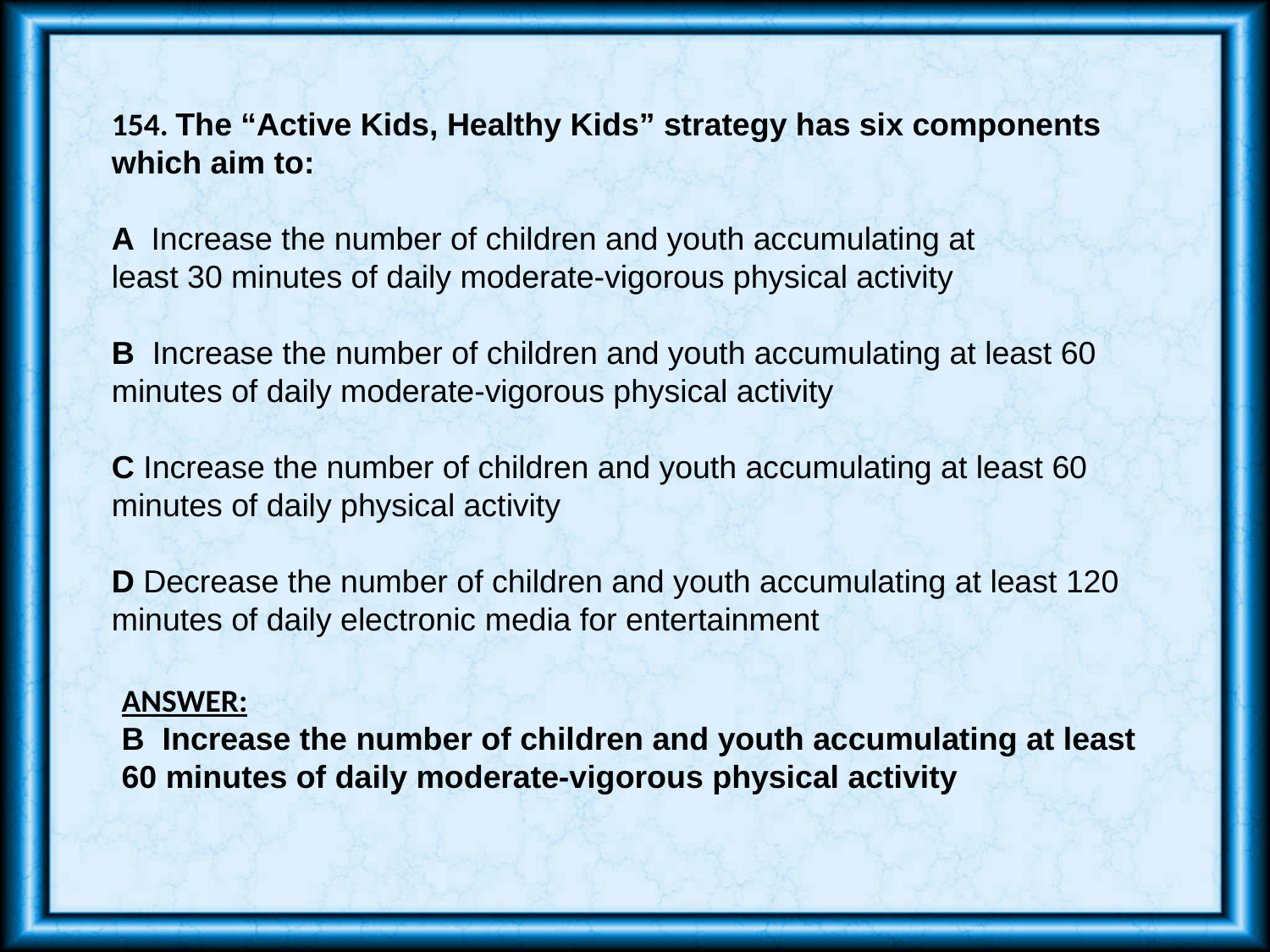

154. The “Active Kids, Healthy Kids” strategy has six components which aim to:

A  Increase the number of children and youth accumulating at
least 30 minutes of daily moderate-vigorous physical activity

B  Increase the number of children and youth accumulating at least 60 minutes of daily moderate-vigorous physical activity

C Increase the number of children and youth accumulating at least 60 minutes of daily physical activity

D Decrease the number of children and youth accumulating at least 120 minutes of daily electronic media for entertainment

ANSWER:
B  Increase the number of children and youth accumulating at least 60 minutes of daily moderate-vigorous physical activity